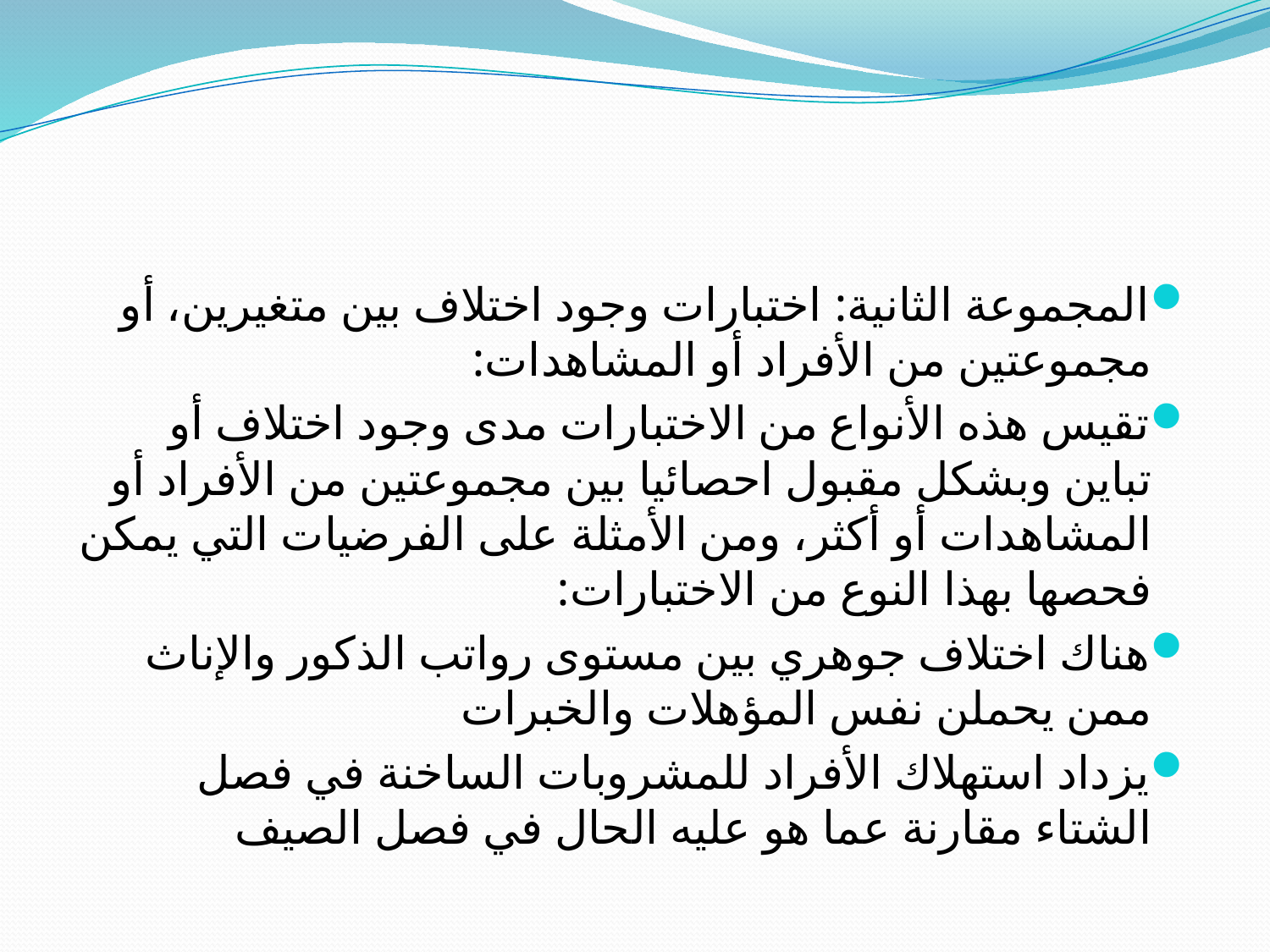

#
المجموعة الثانية: اختبارات وجود اختلاف بين متغيرين، أو مجموعتين من الأفراد أو المشاهدات:
تقيس هذه الأنواع من الاختبارات مدى وجود اختلاف أو تباين وبشكل مقبول احصائيا بين مجموعتين من الأفراد أو المشاهدات أو أكثر، ومن الأمثلة على الفرضيات التي يمكن فحصها بهذا النوع من الاختبارات:
هناك اختلاف جوهري بين مستوى رواتب الذكور والإناث ممن يحملن نفس المؤهلات والخبرات
يزداد استهلاك الأفراد للمشروبات الساخنة في فصل الشتاء مقارنة عما هو عليه الحال في فصل الصيف